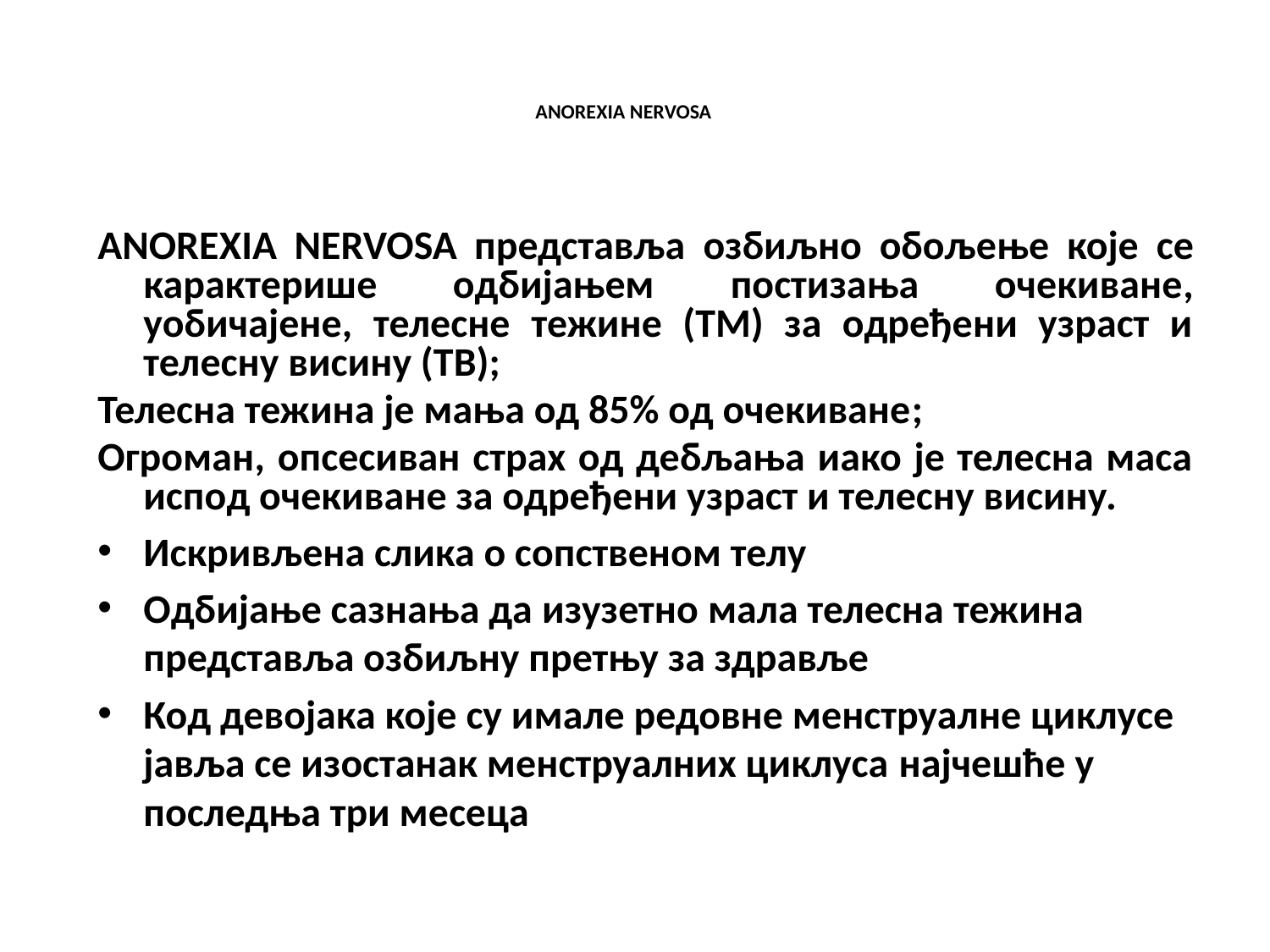

# ANOREXIA NERVOSA
ANOREXIA NERVOSA представља озбиљно обољење које се карактерише одбијањем постизања очекиване, уобичајене, телесне тежине (ТМ) за одређени узраст и телесну висину (ТВ);
Телесна тежина је мања од 85% од очекиване;
Огроман, опсесиван страх од дебљања иако је телесна маса испод очекиване за одређени узраст и телесну висину.
Искривљена слика о сопственом телу
Одбијање сазнања да изузетно мала телесна тежина представља озбиљну претњу за здравље
Код девојака које су имале редовне менструалне циклусе јавља се изостанак менструалних циклуса најчешће у последња три месеца